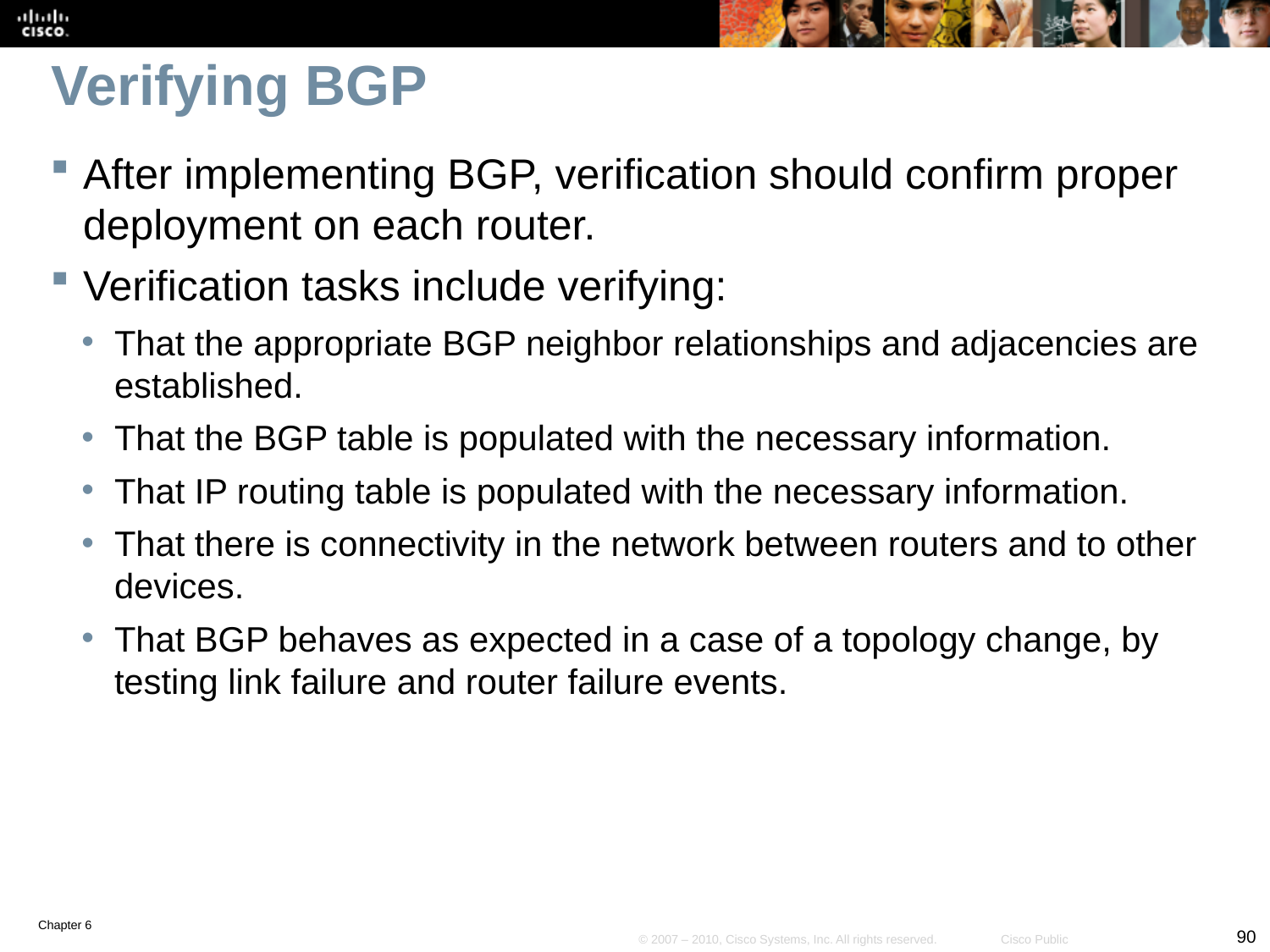

# Verifying BGP
After implementing BGP, verification should confirm proper deployment on each router.
Verification tasks include verifying:
That the appropriate BGP neighbor relationships and adjacencies are established.
That the BGP table is populated with the necessary information.
That IP routing table is populated with the necessary information.
That there is connectivity in the network between routers and to other devices.
That BGP behaves as expected in a case of a topology change, by testing link failure and router failure events.